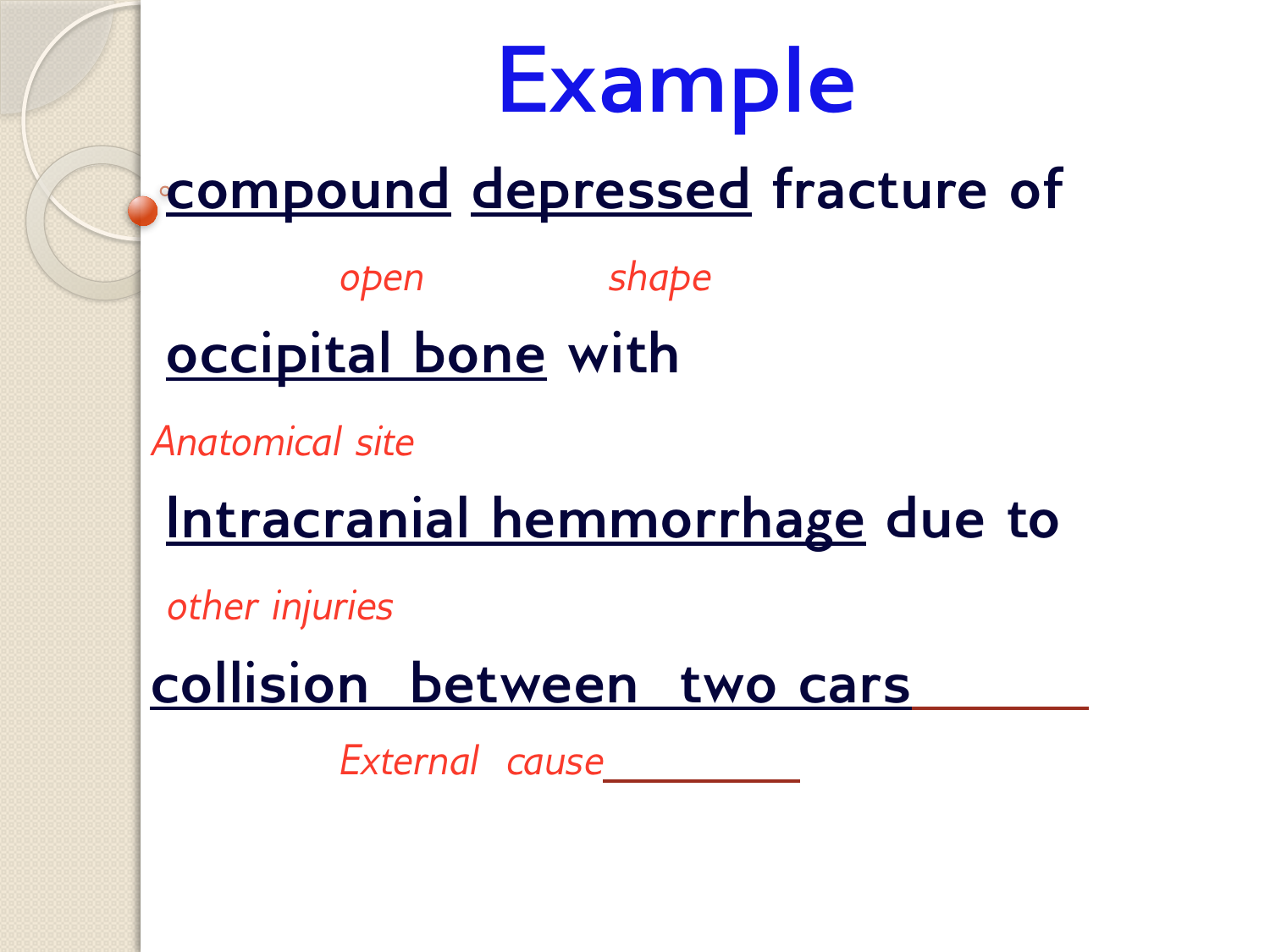

# Example
compound depressed fracture of
       open              shape
       occipital bone with
         Anatomical site
      Intracranial hemmorrhage due to
              other injuries
       collision  between  two cars                    	         External  cause